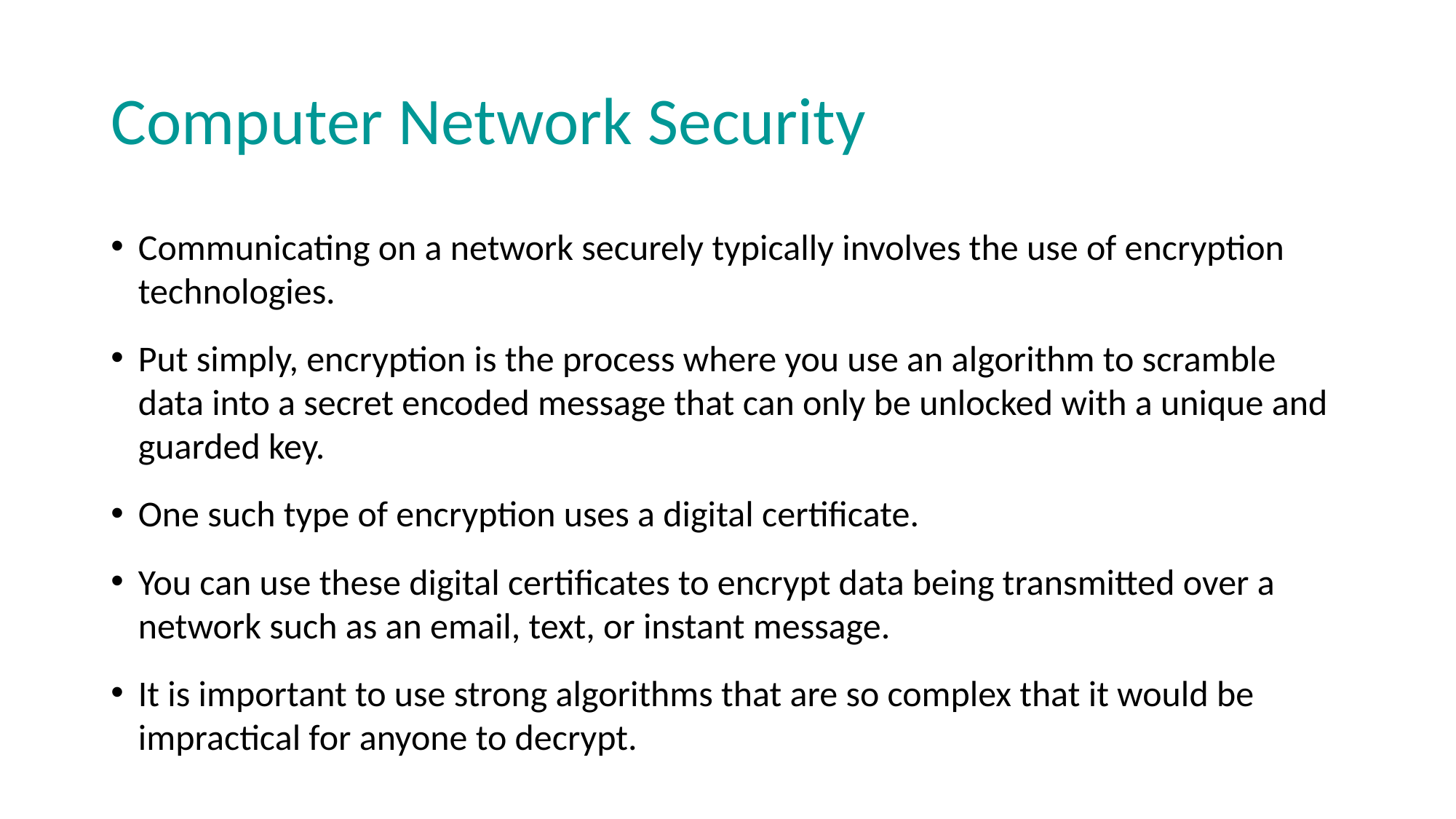

# Computer Network Security
Communicating on a network securely typically involves the use of encryption technologies.
Put simply, encryption is the process where you use an algorithm to scramble data into a secret encoded message that can only be unlocked with a unique and guarded key.
One such type of encryption uses a digital certificate.
You can use these digital certificates to encrypt data being transmitted over a network such as an email, text, or instant message.
It is important to use strong algorithms that are so complex that it would be impractical for anyone to decrypt.